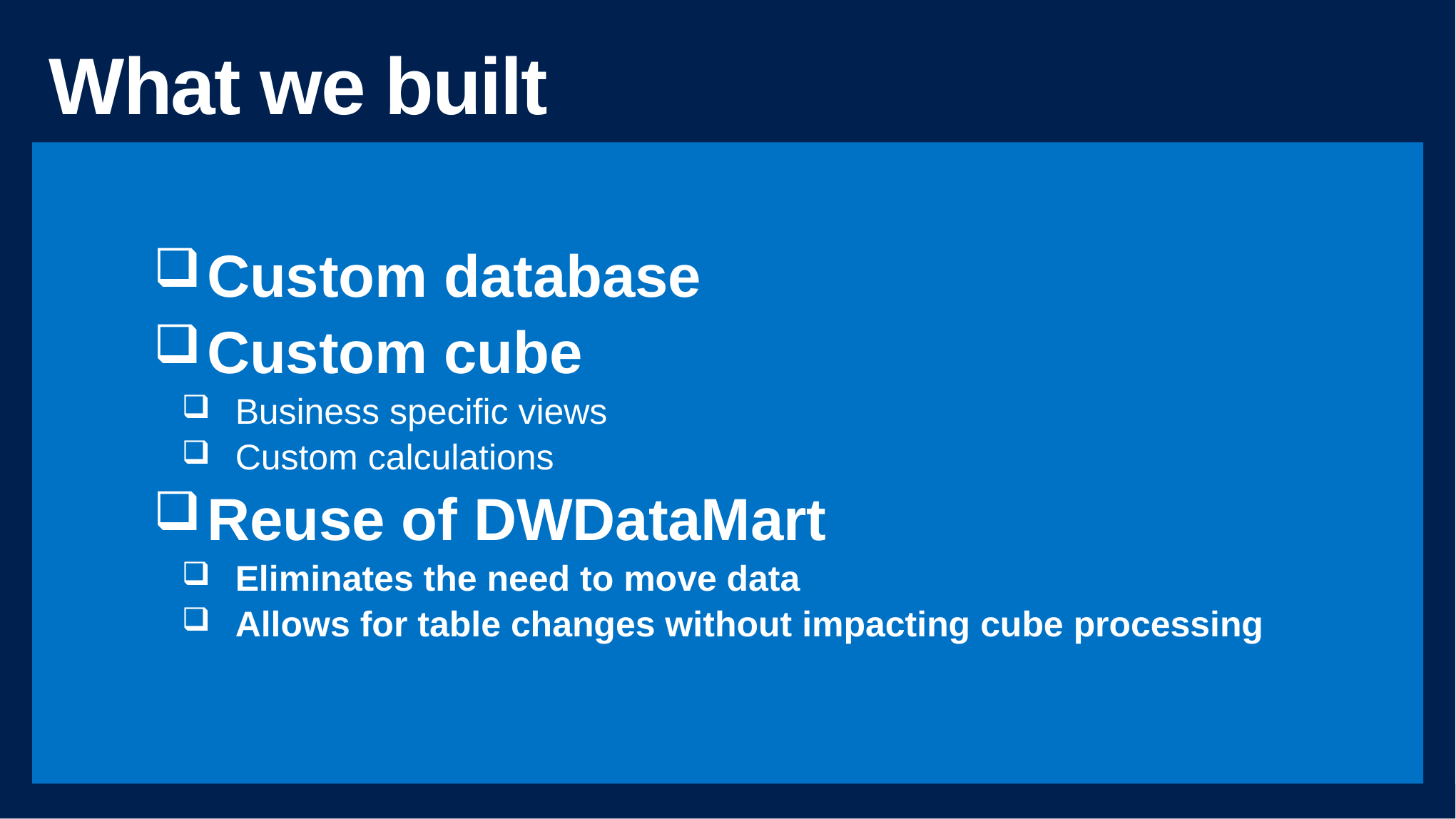

# What we built

Custom database
Custom cube
Business specific views
Custom calculations
Reuse of DWDataMart
Eliminates the need to move data
Allows for table changes without impacting cube processing